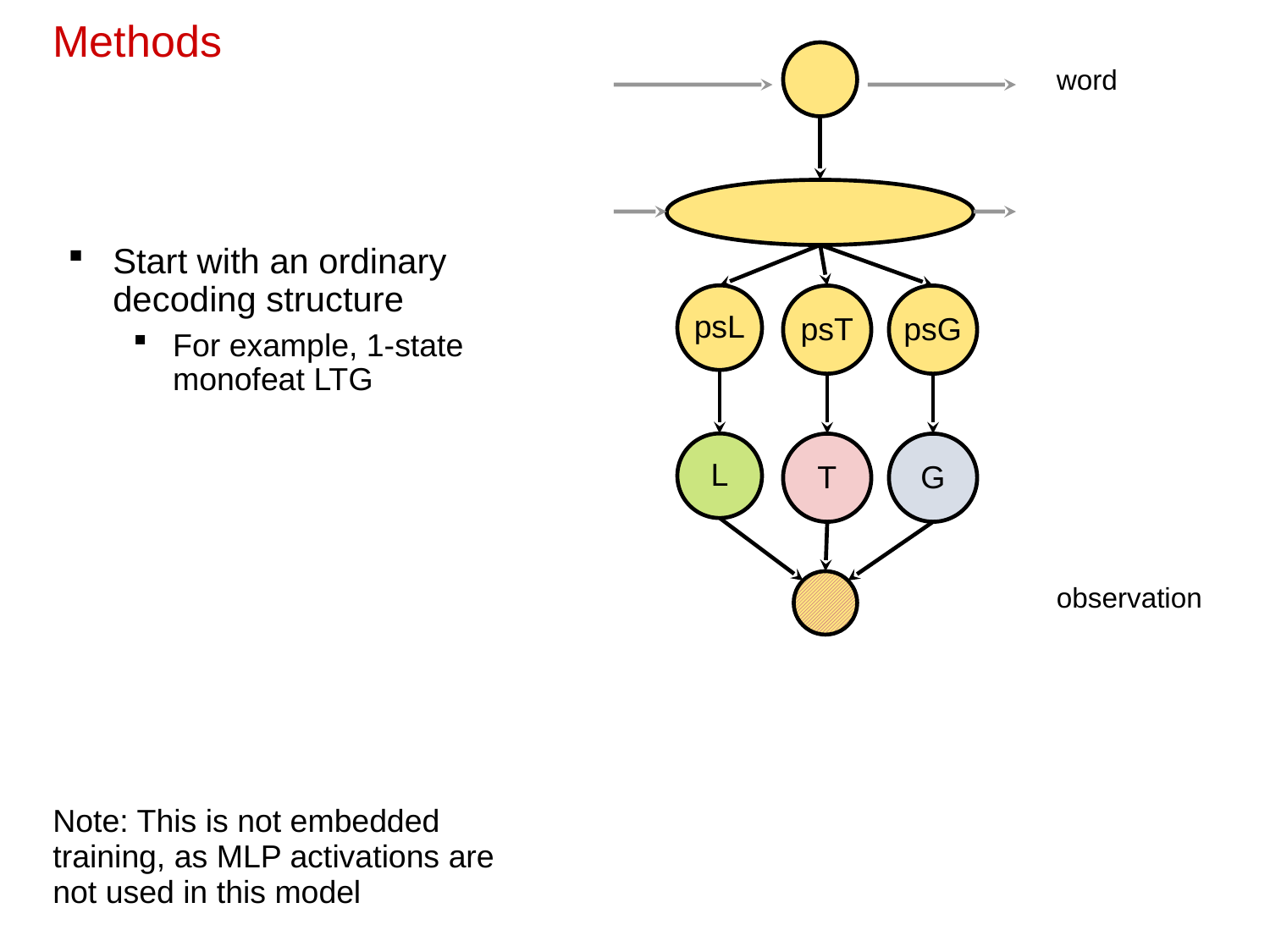

# Methods

word

Start with an ordinary decoding structure
For example, 1-state monofeat LTG
psL
psT
psG
L
T
G

observation
Note: This is not embedded training, as MLP activations are not used in this model